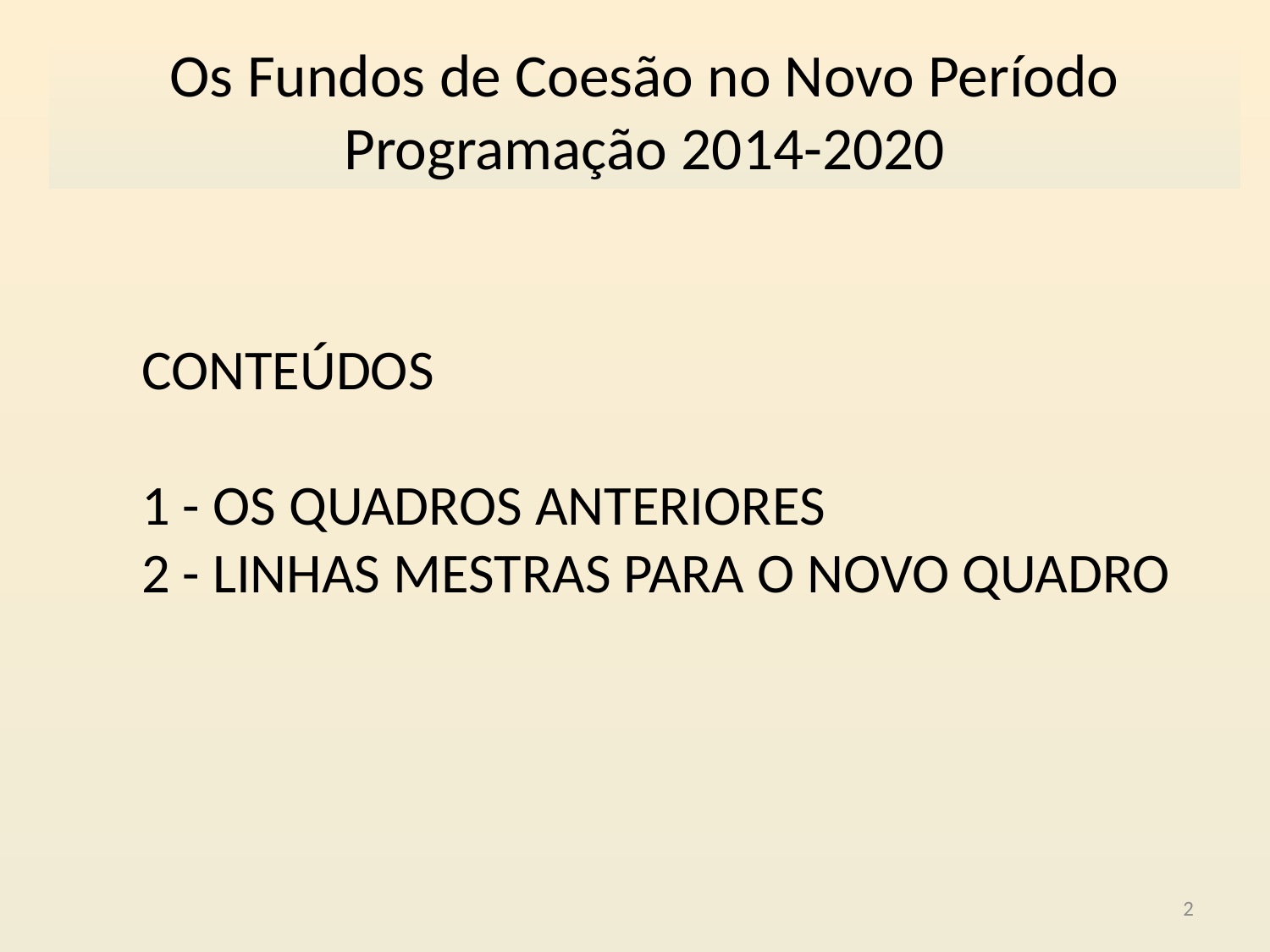

# Os Fundos de Coesão no Novo Período Programação 2014-2020
CONTEÚDOS

1 - OS QUADROS ANTERIORES
2 - LINHAS MESTRAS PARA O NOVO QUADRO
2